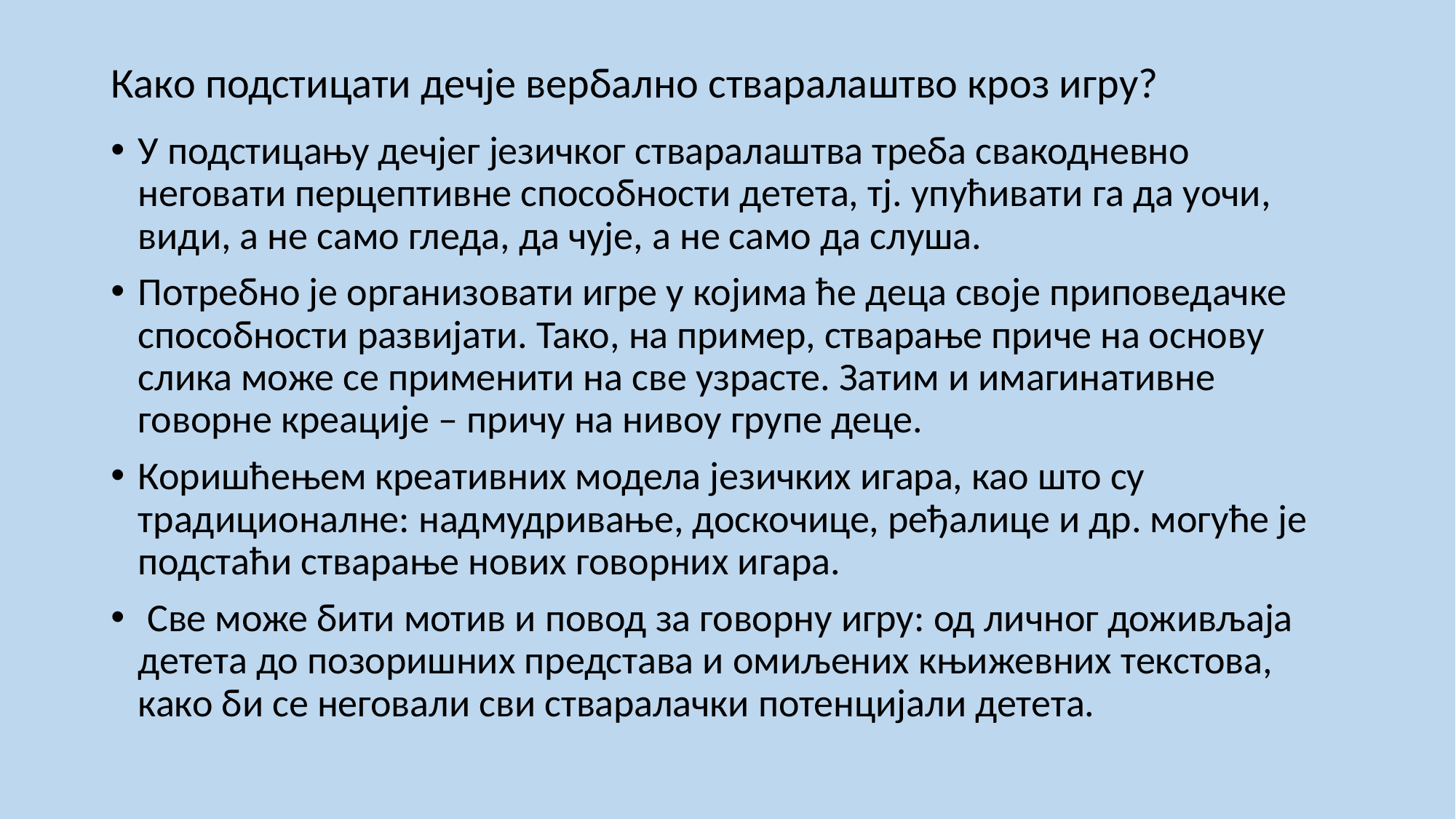

# Како подстицати дечје вербално стваралаштво кроз игру?
У подстицању дечјег језичког стваралаштва треба свакодневно неговати перцептивне способности детета, тј. упућивати га да уочи, види, а не само гледа, да чује, а не само да слуша.
Потребно је организовати игре у којима ће деца своје приповедачке способности развијати. Тако, на пример, стварање приче на основу слика може се применити на све узрасте. Затим и имагинативне говорне креације – причу на нивоу групе деце.
Коришћењем креативних модела језичких игара, као што су традиционалне: надмудривање, доскочице, ређалице и др. могуће је подстаћи стварање нових говорних игара.
 Све може бити мотив и повод за говорну игру: од личног доживљаја детета до позоришних представа и омиљених књижевних текстова, како би се неговали сви стваралачки потенцијали детета.